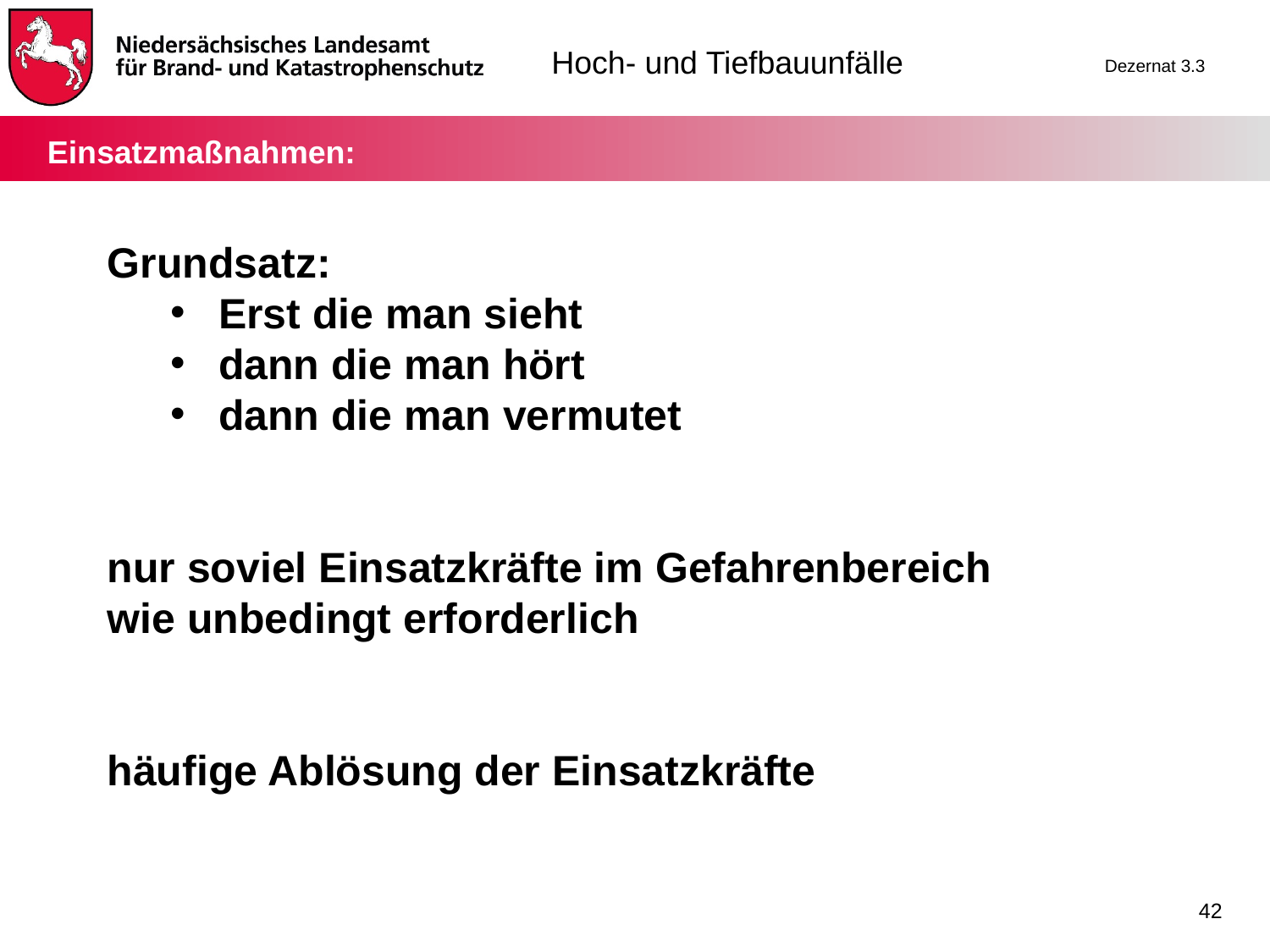

Einsatzmaßnahmen:
Grundsatz:
Erst die man sieht
dann die man hört
dann die man vermutet

nur soviel Einsatzkräfte im Gefahrenbereich
wie unbedingt erforderlich

häufige Ablösung der Einsatzkräfte

42